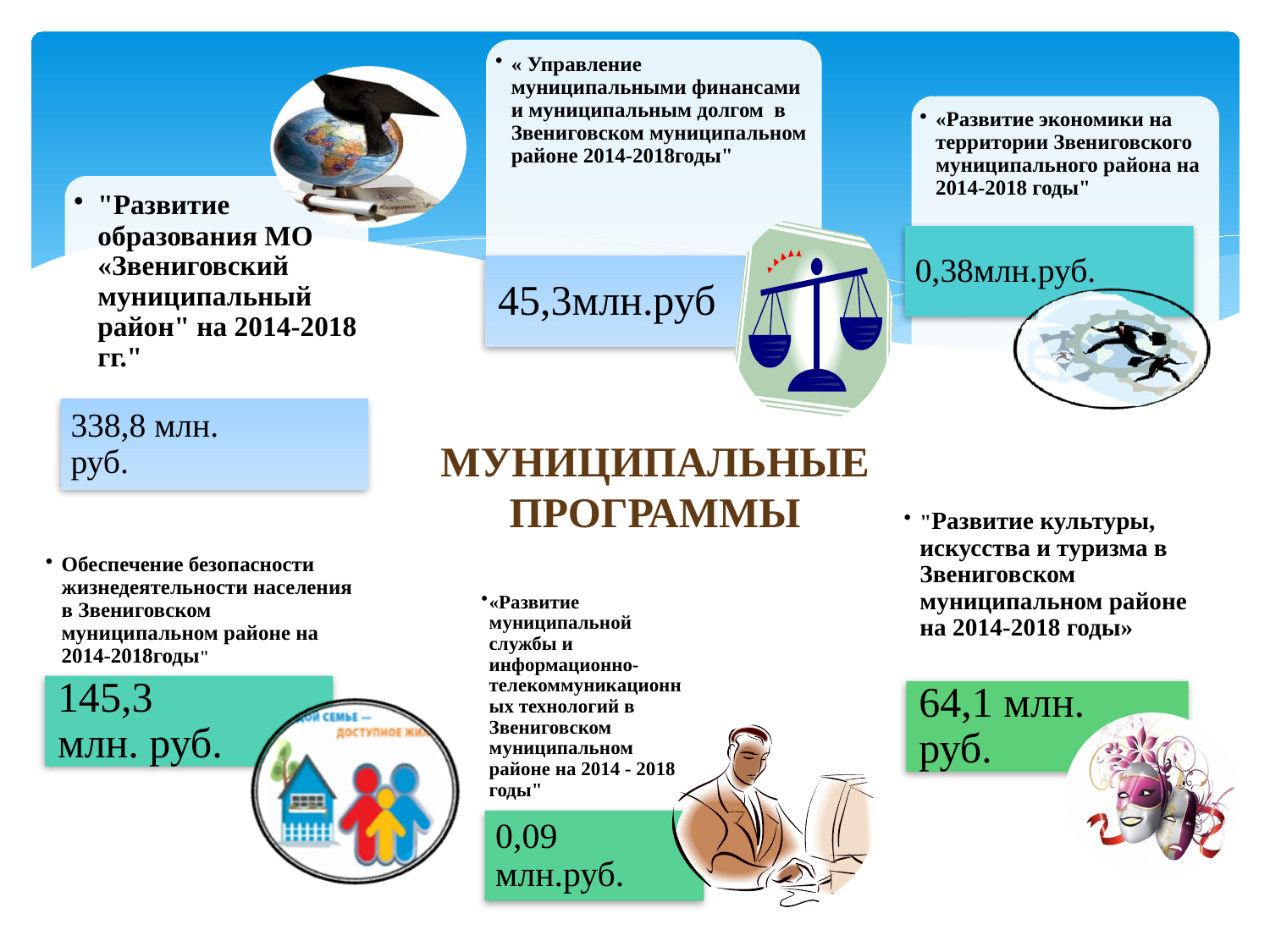

"Развитие образования МО «Звениговский муниципальный район" на 2014-2018 гг."
338,8 млн. руб.
« Управление муниципальными финансами и муниципальным долгом  в Звениговском муниципальном районе 2014-2018годы"
45,3млн.руб
«Развитие экономики на территории Звениговского муниципального района на 2014-2018 годы"
0,38млн.руб.
Обеспечение безопасности   жизнедеятельности населения в Звениговском муниципальном районе на 2014-2018годы"
145,3 млн. руб.
«Развитие муниципальной службы и информационно-телекоммуникационных технологий в Звениговском муниципальном районе на 2014 - 2018 годы"
0,09 млн.руб.
"Развитие культуры, искусства и туризма в Звениговском муниципальном районе на 2014-2018 годы»
64,1 млн. руб.
Муниципальные программы